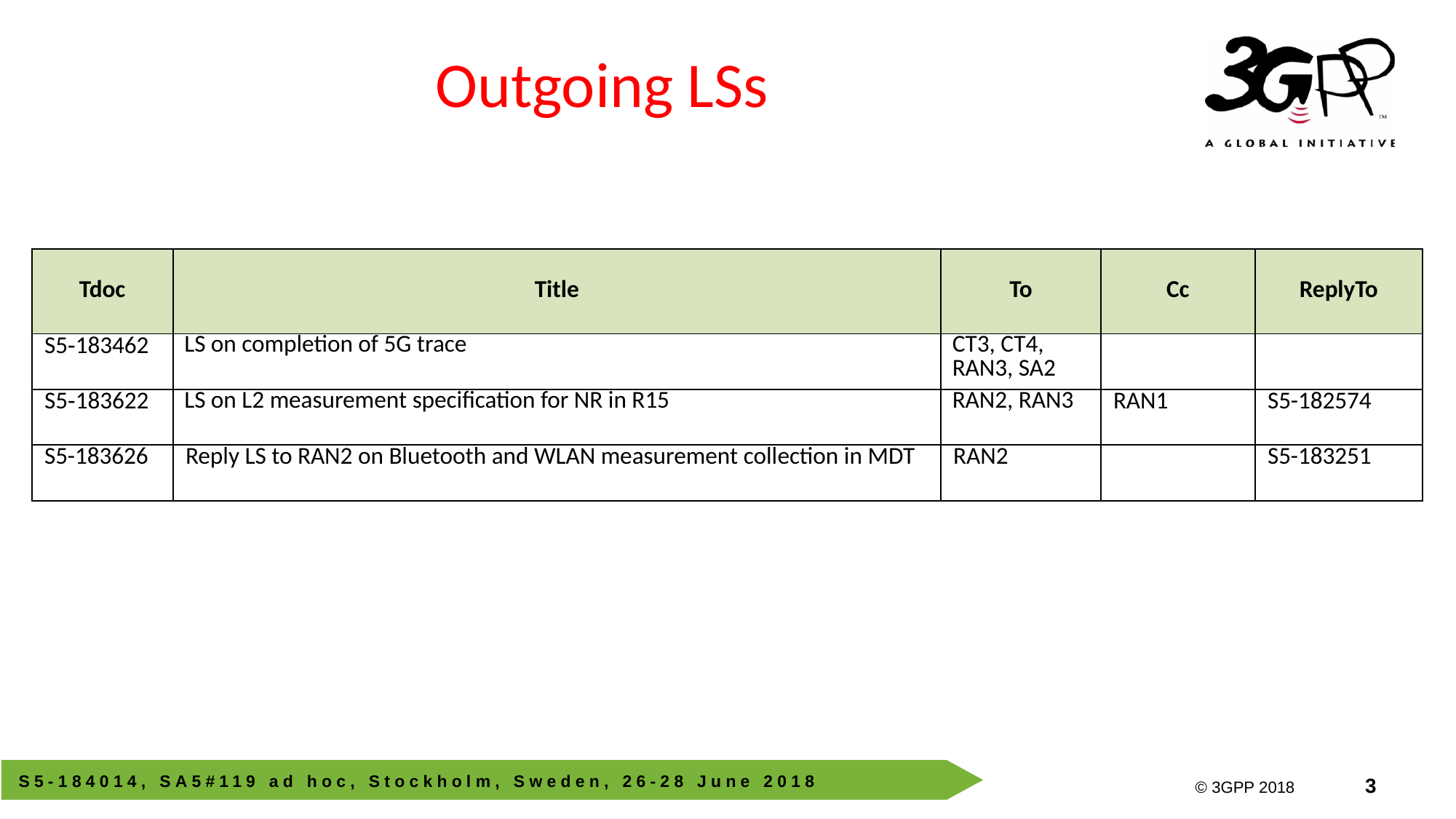

# Outgoing LSs
| Tdoc | Title | To | Cc | ReplyTo |
| --- | --- | --- | --- | --- |
| S5‑183462 | LS on completion of 5G trace | CT3, CT4, RAN3, SA2 |  |  |
| S5‑183622 | LS on L2 measurement specification for NR in R15 | RAN2, RAN3 | RAN1 | S5-182574 |
| S5-183626 | Reply LS to RAN2 on Bluetooth and WLAN measurement collection in MDT | RAN2 |  | S5-183251 |